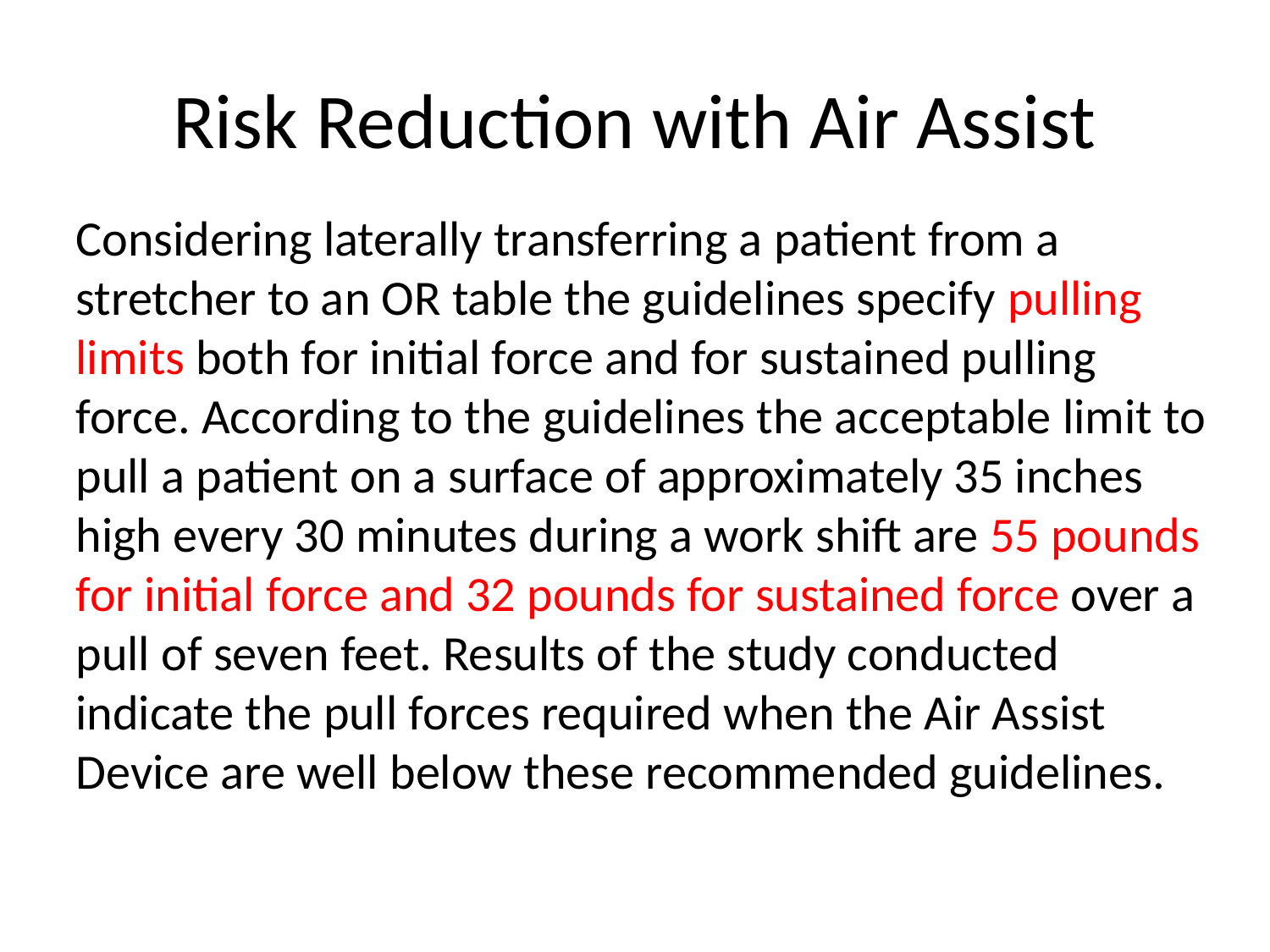

# Risk Reduction with Air Assist
Considering laterally transferring a patient from a stretcher to an OR table the guidelines specify pulling limits both for initial force and for sustained pulling force. According to the guidelines the acceptable limit to pull a patient on a surface of approximately 35 inches high every 30 minutes during a work shift are 55 pounds for initial force and 32 pounds for sustained force over a pull of seven feet. Results of the study conducted indicate the pull forces required when the Air Assist Device are well below these recommended guidelines.